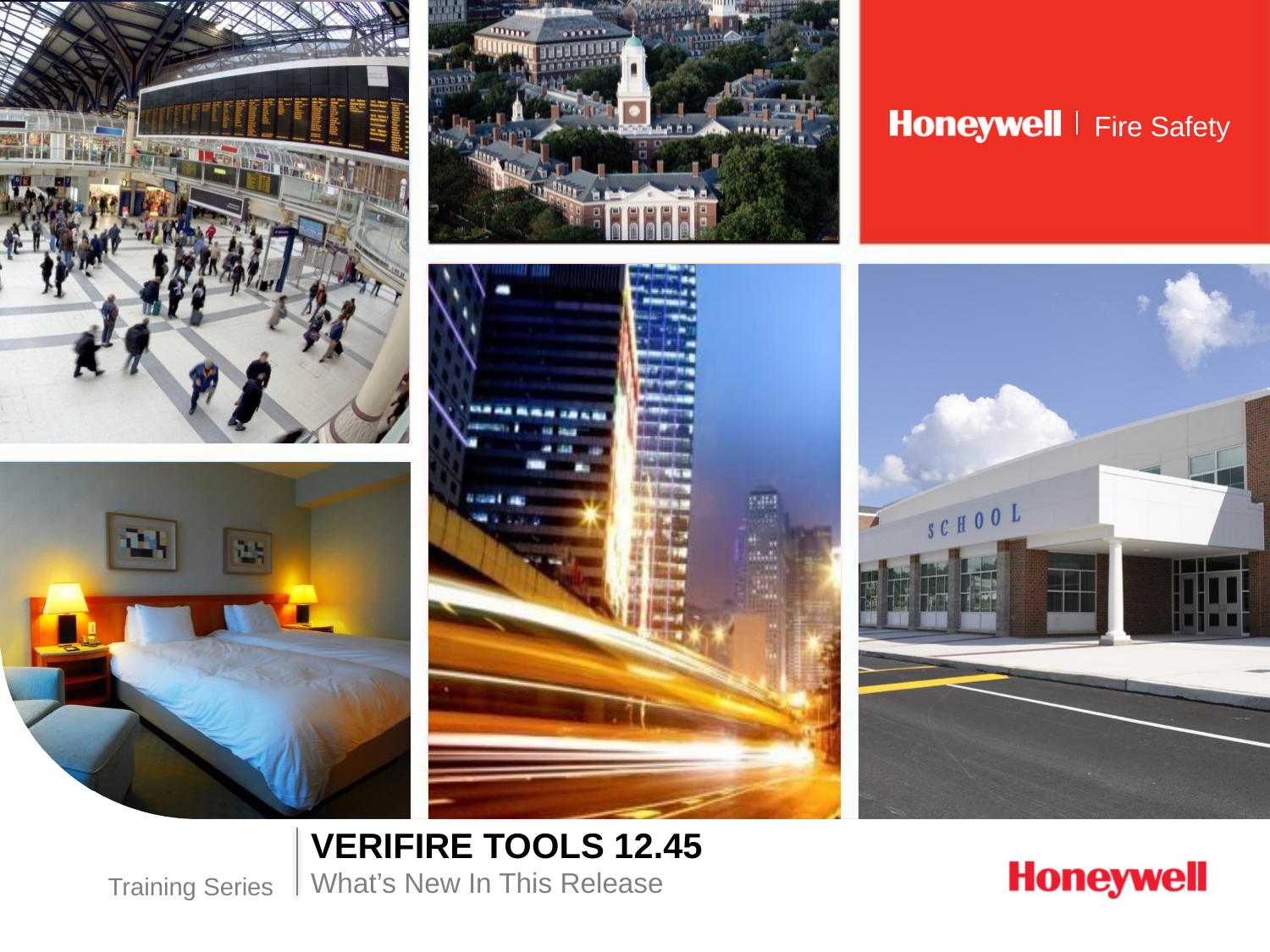

VeriFire Tools 12.45
What’s New In This Release
Training Series